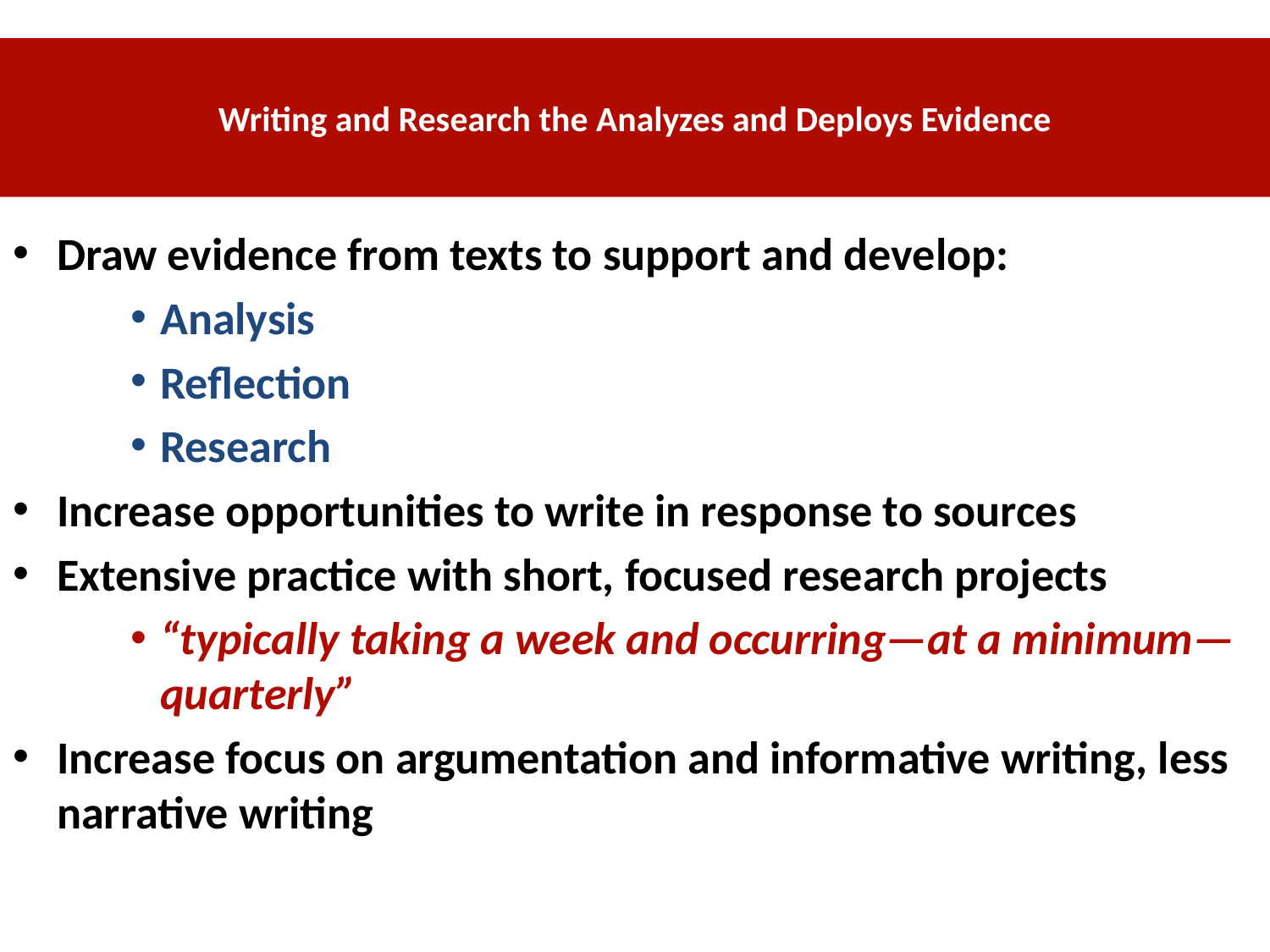

Writing and Research the Analyzes and Deploys Evidence
Draw evidence from texts to support and develop:
Analysis
Reflection
Research
Increase opportunities to write in response to sources
Extensive practice with short, focused research projects
“typically taking a week and occurring—at a minimum—quarterly”
Increase focus on argumentation and informative writing, less narrative writing